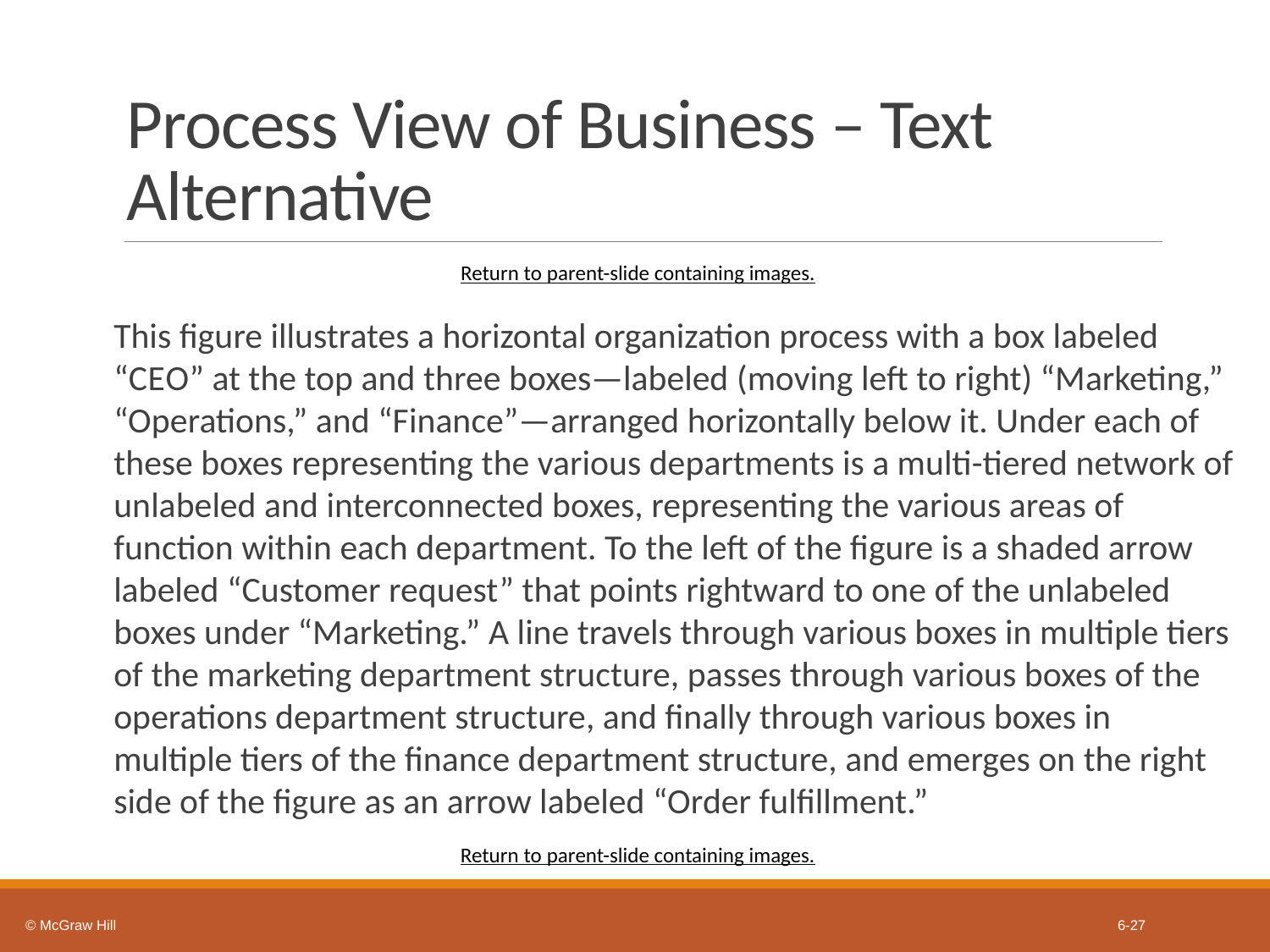

# Process View of Business – Text Alternative
Return to parent-slide containing images.
This figure illustrates a horizontal organization process with a box labeled
“C E O” at the top and three boxes—labeled (moving left to right) “Marketing,” “Operations,” and “Finance”—arranged horizontally below it. Under each of these boxes representing the various departments is a multi-tiered network of unlabeled and interconnected boxes, representing the various areas of function within each department. To the left of the figure is a shaded arrow labeled “Customer request” that points rightward to one of the unlabeled boxes under “Marketing.” A line travels through various boxes in multiple tiers of the marketing department structure, passes through various boxes of the operations department structure, and finally through various boxes in multiple tiers of the finance department structure, and emerges on the right side of the figure as an arrow labeled “Order fulfillment.”
Return to parent-slide containing images.